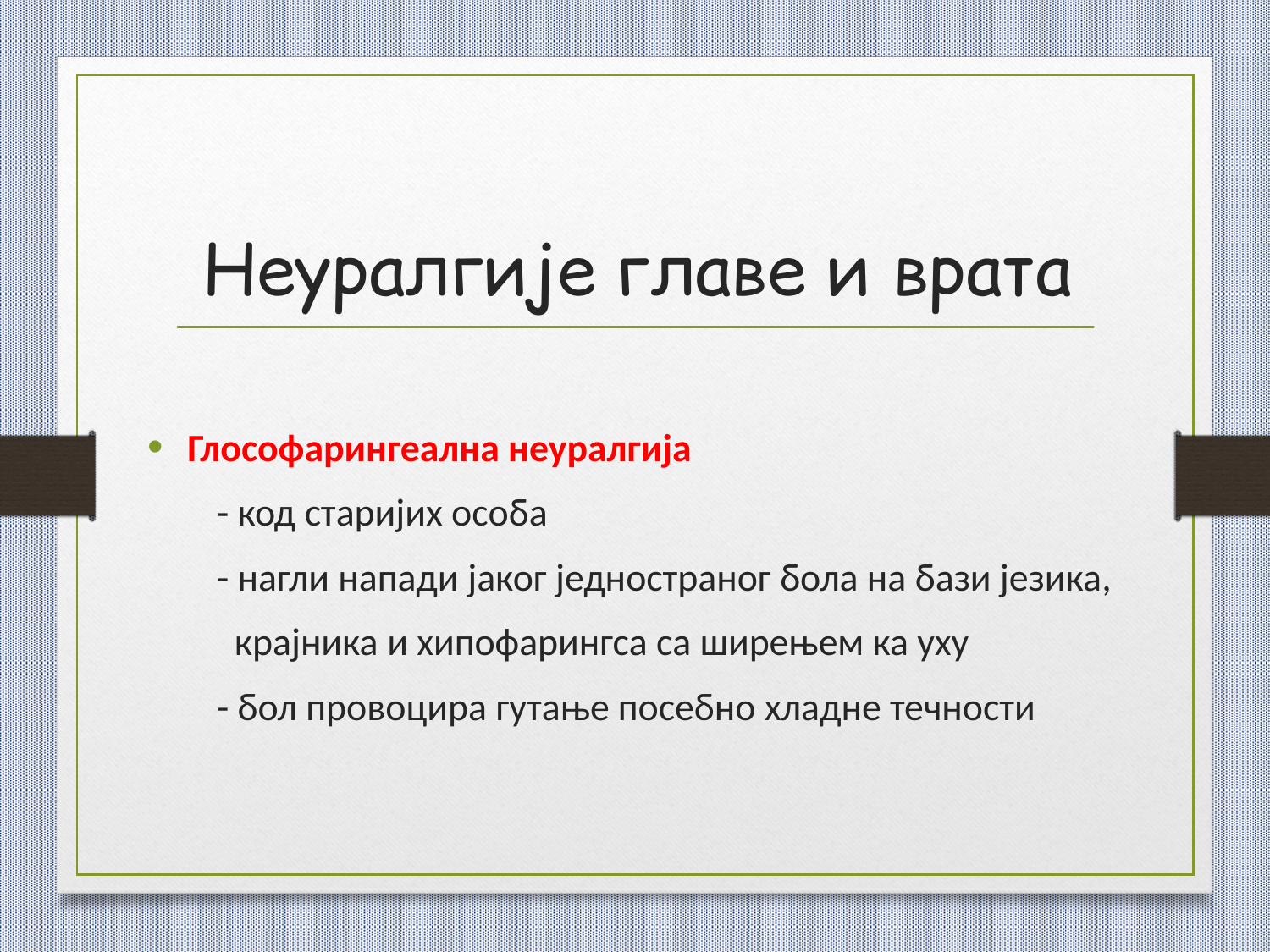

# Неуралгије главе и врата
Глософарингеална неуралгија
        - код старијих особа
        - нагли напади јаког једностраног бола на бази језика,
          крајника и хипофарингса са ширењем ка уху
        - бол провоцира гутање посебно хладне течности